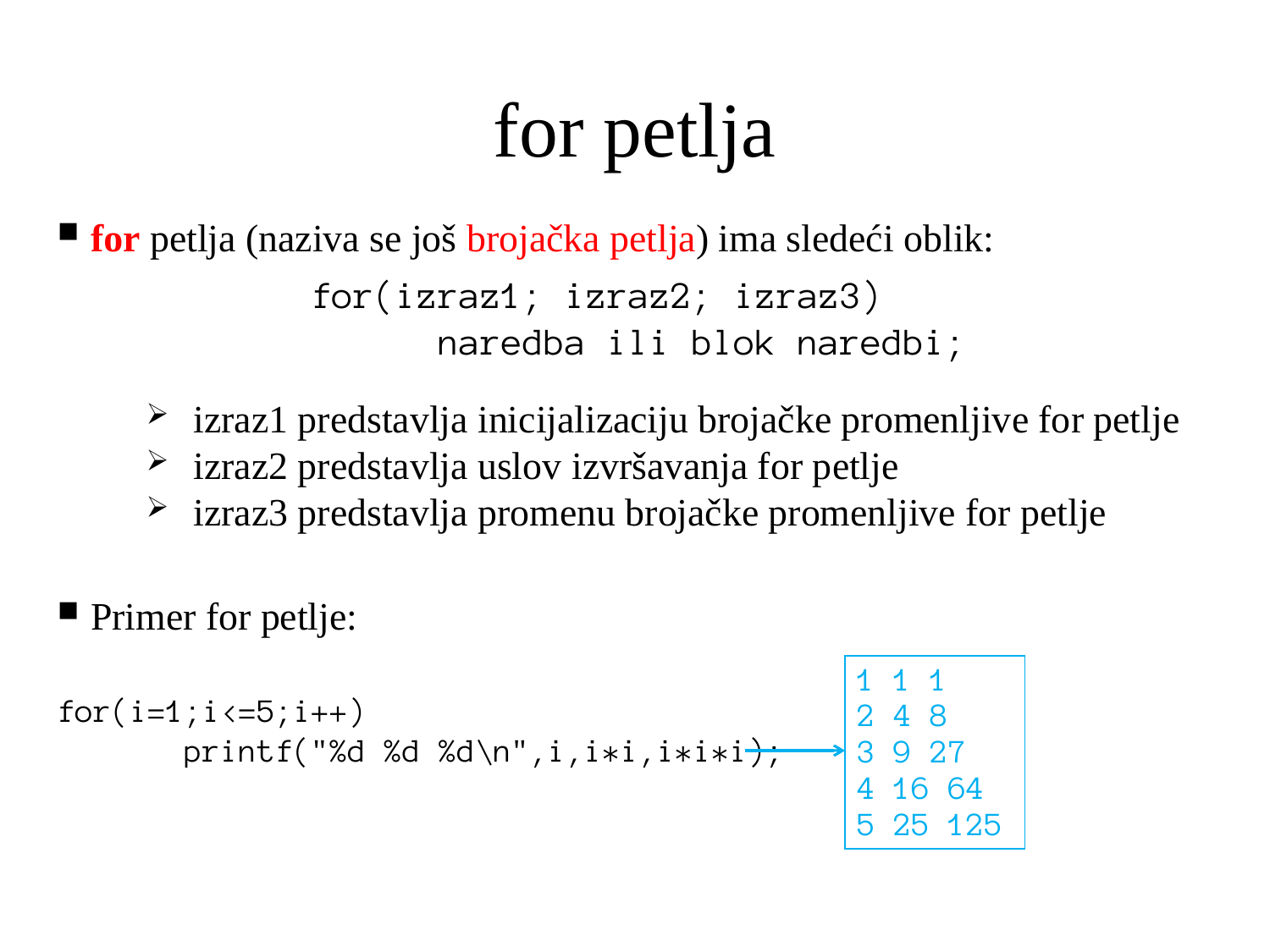

# for petlja
for petlja (naziva se još brojačka petlja) ima sledeći oblik:
		for(izraz1; izraz2; izraz3)
			naredba ili blok naredbi;

izraz1 predstavlja inicijalizaciju brojačke promenljive for petlje
izraz2 predstavlja uslov izvršavanja for petlje
izraz3 predstavlja promenu brojačke promenljive for petlje

Primer for petlje:

for(i=1;i<=5;i++)
	printf("%d %d %d\n",i,i*i,i*i*i);
1 1 1
2 4 8
3 9 27
4 16 64
5 25 125